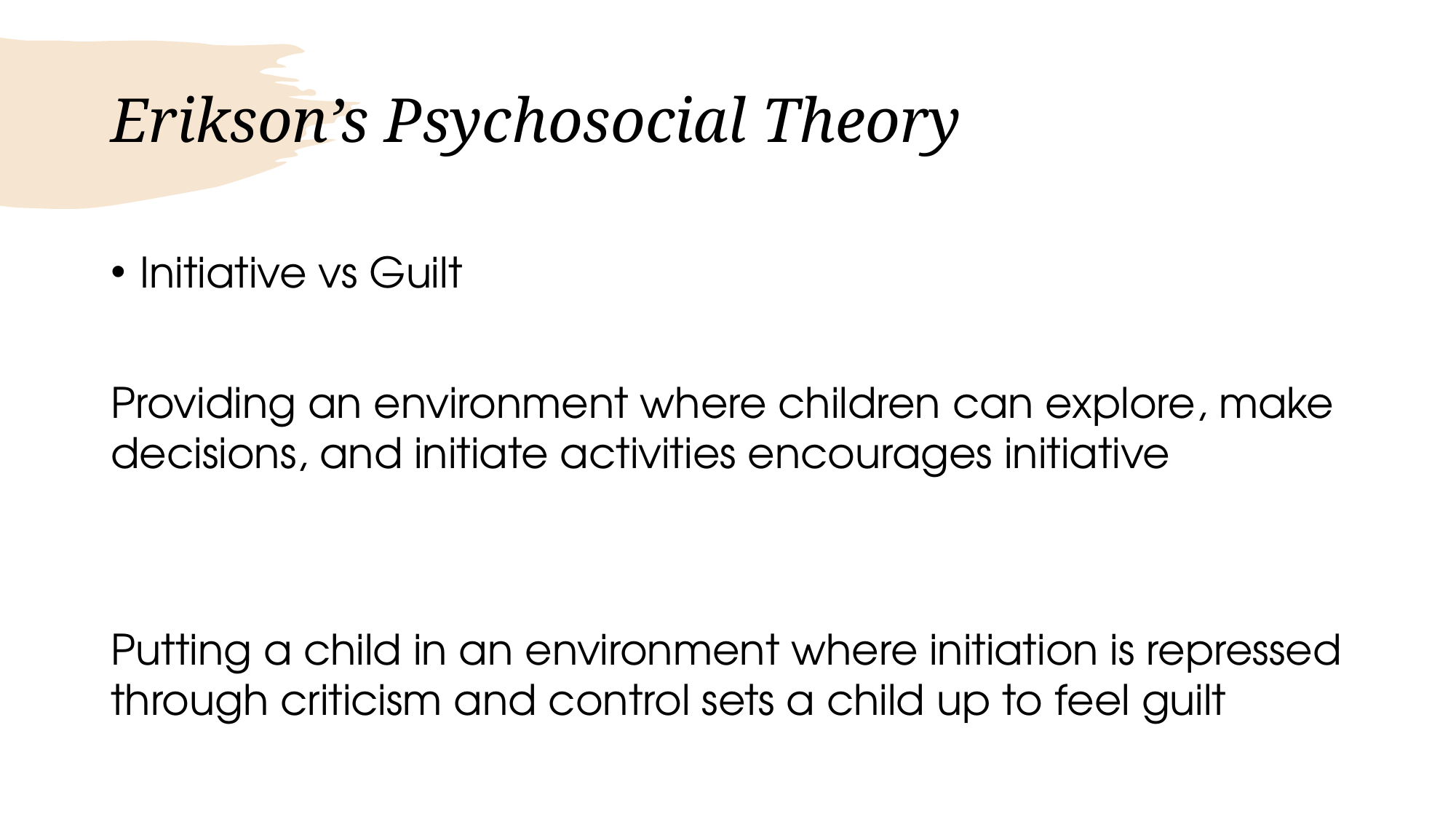

# Erikson’s Psychosocial Theory
Initiative vs Guilt

Providing an environment where children can explore, make decisions, and initiate activities encourages initiative

Putting a child in an environment where initiation is repressed through criticism and control sets a child up to feel guilt